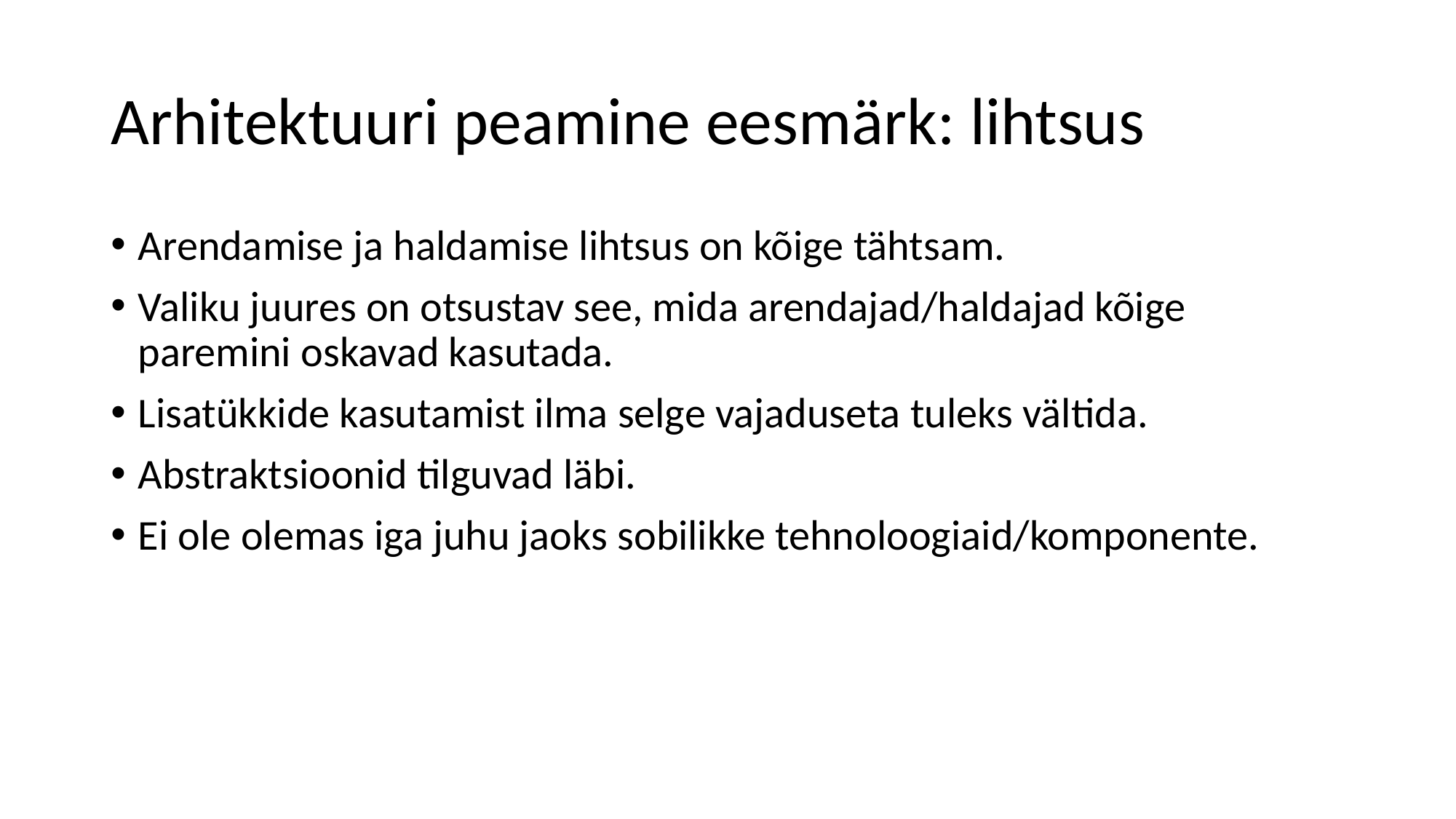

# Arhitektuuri peamine eesmärk: lihtsus
Arendamise ja haldamise lihtsus on kõige tähtsam.
Valiku juures on otsustav see, mida arendajad/haldajad kõige paremini oskavad kasutada.
Lisatükkide kasutamist ilma selge vajaduseta tuleks vältida.
Abstraktsioonid tilguvad läbi.
Ei ole olemas iga juhu jaoks sobilikke tehnoloogiaid/komponente.